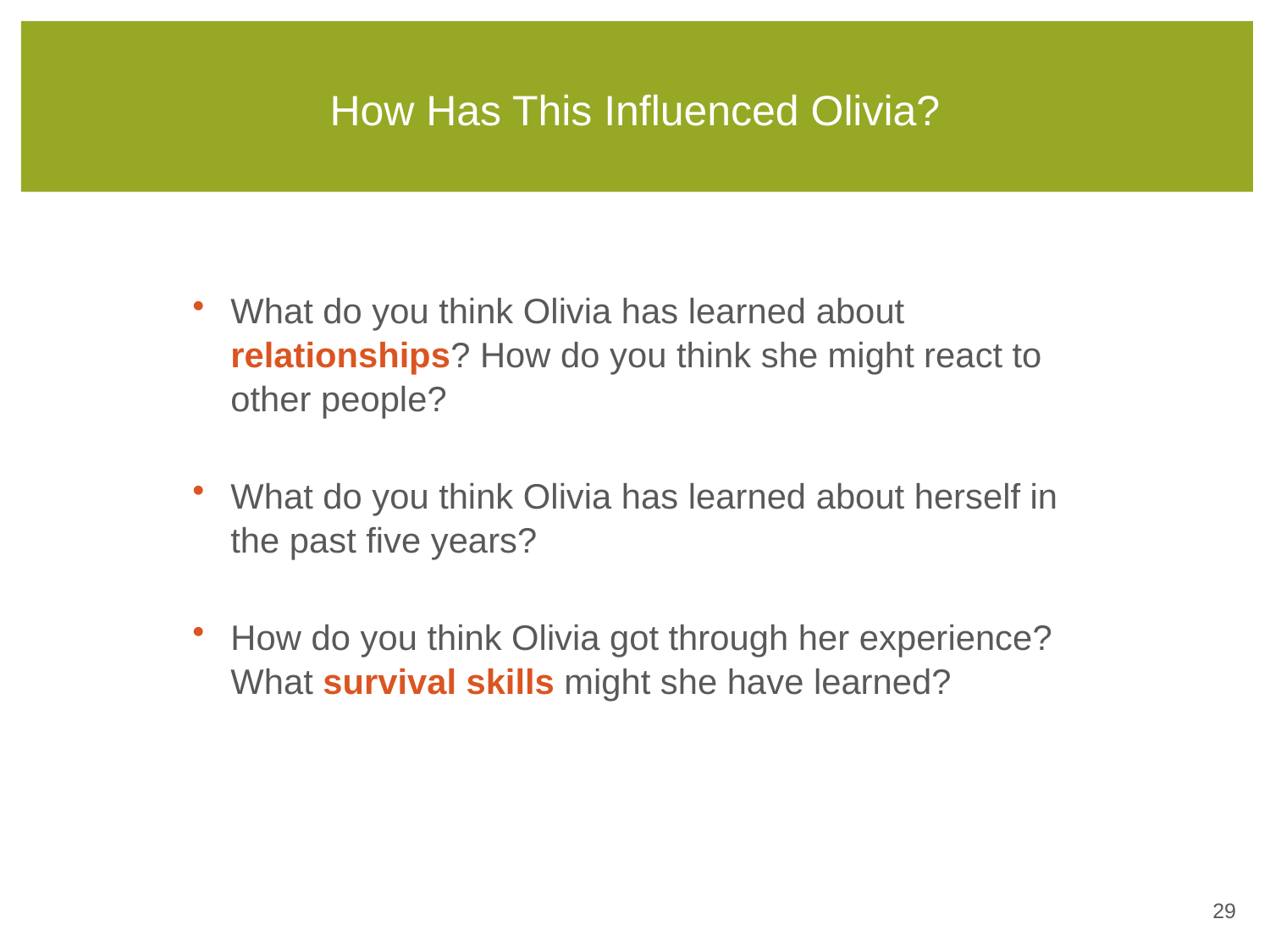

# How Has This Influenced Olivia?
What do you think Olivia has learned about relationships? How do you think she might react to other people?
What do you think Olivia has learned about herself in the past five years?
How do you think Olivia got through her experience? What survival skills might she have learned?
29